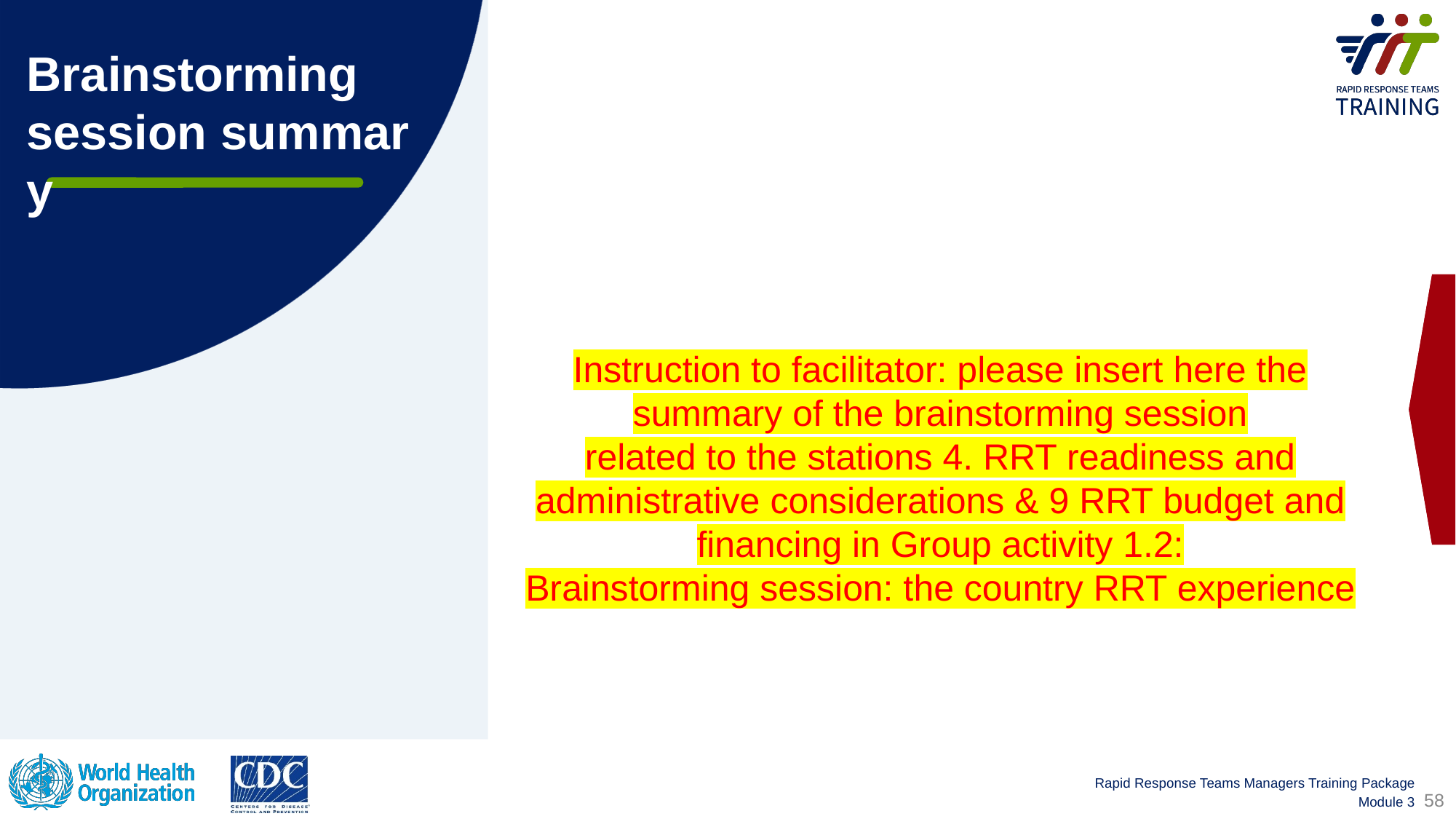

Brainstorming session summary

Instruction to facilitator: please insert here the summary of the brainstorming session related to the stations 4. RRT readiness and administrative considerations & 9 RRT budget and financing in Group activity 1.2:​
Brainstorming session: the country RRT experience

58